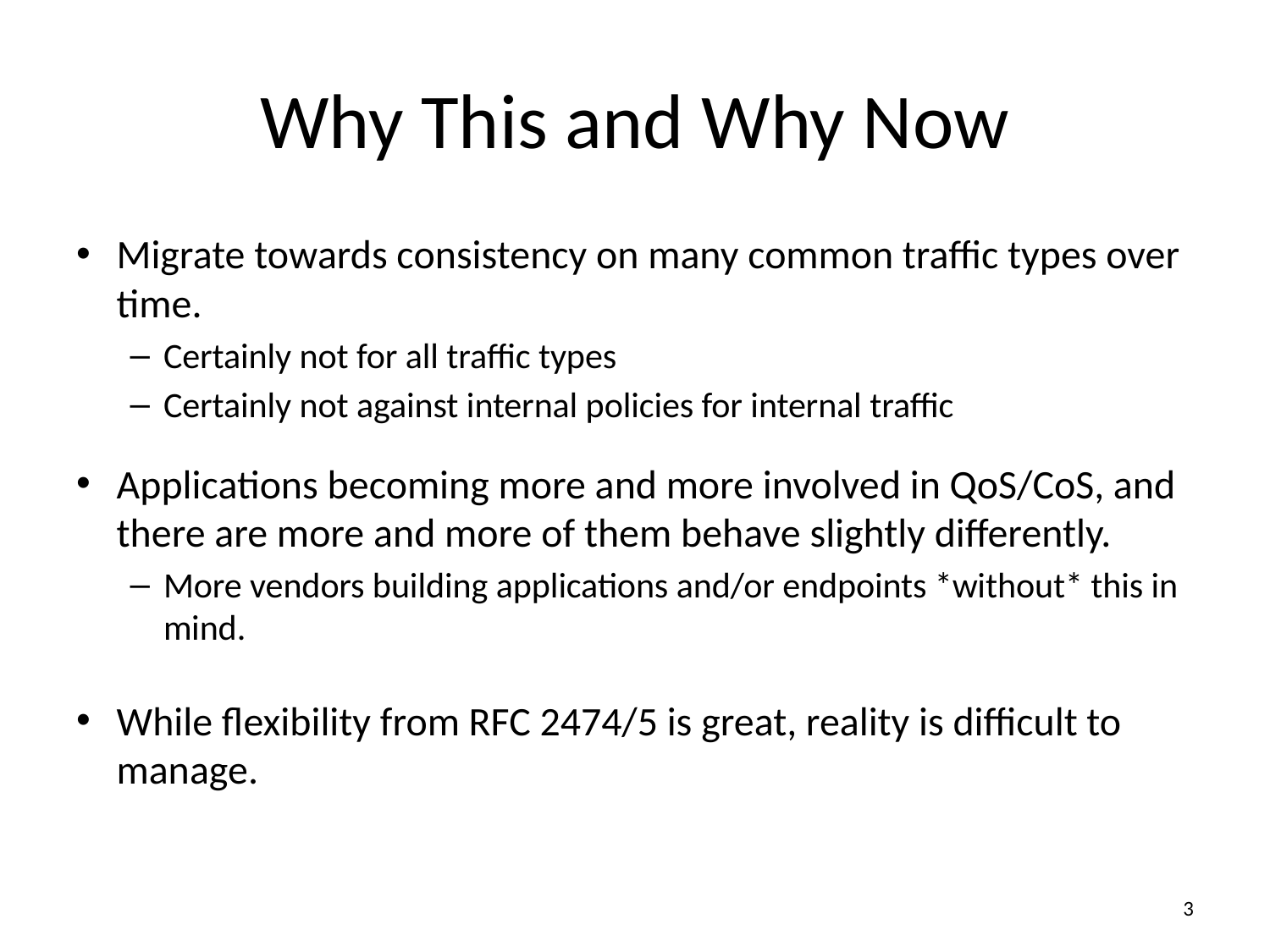

# Why This and Why Now
Migrate towards consistency on many common traffic types over time.
Certainly not for all traffic types
Certainly not against internal policies for internal traffic

Applications becoming more and more involved in QoS/CoS, and there are more and more of them behave slightly differently.
More vendors building applications and/or endpoints *without* this in mind.

While flexibility from RFC 2474/5 is great, reality is difficult to manage.
3